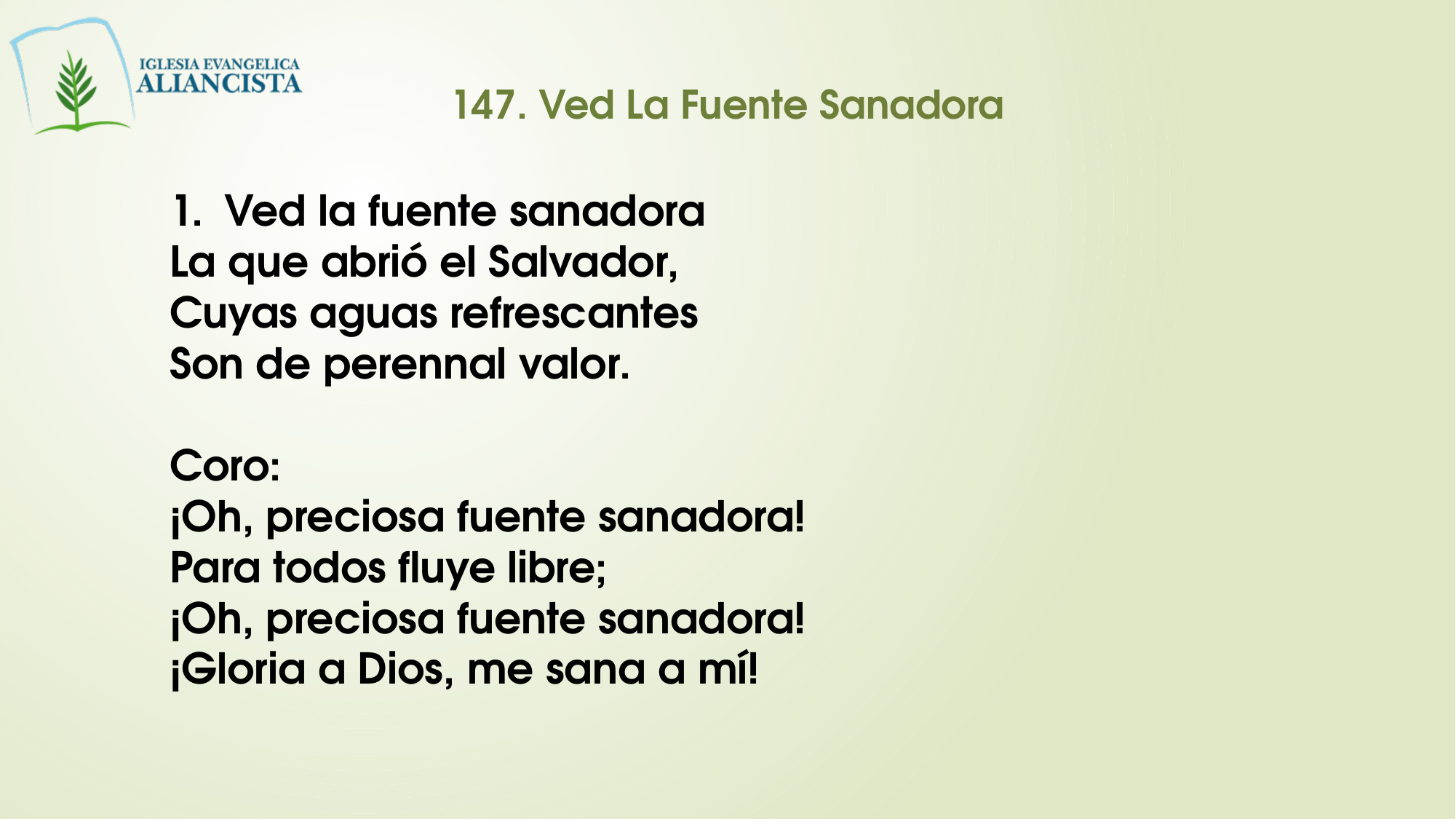

147. Ved La Fuente Sanadora
Ved la fuente sanadora
La que abrió el Salvador,
Cuyas aguas refrescantes
Son de perennal valor.

Coro:
¡Oh, preciosa fuente sanadora!
Para todos fluye libre;
¡Oh, preciosa fuente sanadora!
¡Gloria a Dios, me sana a mí!